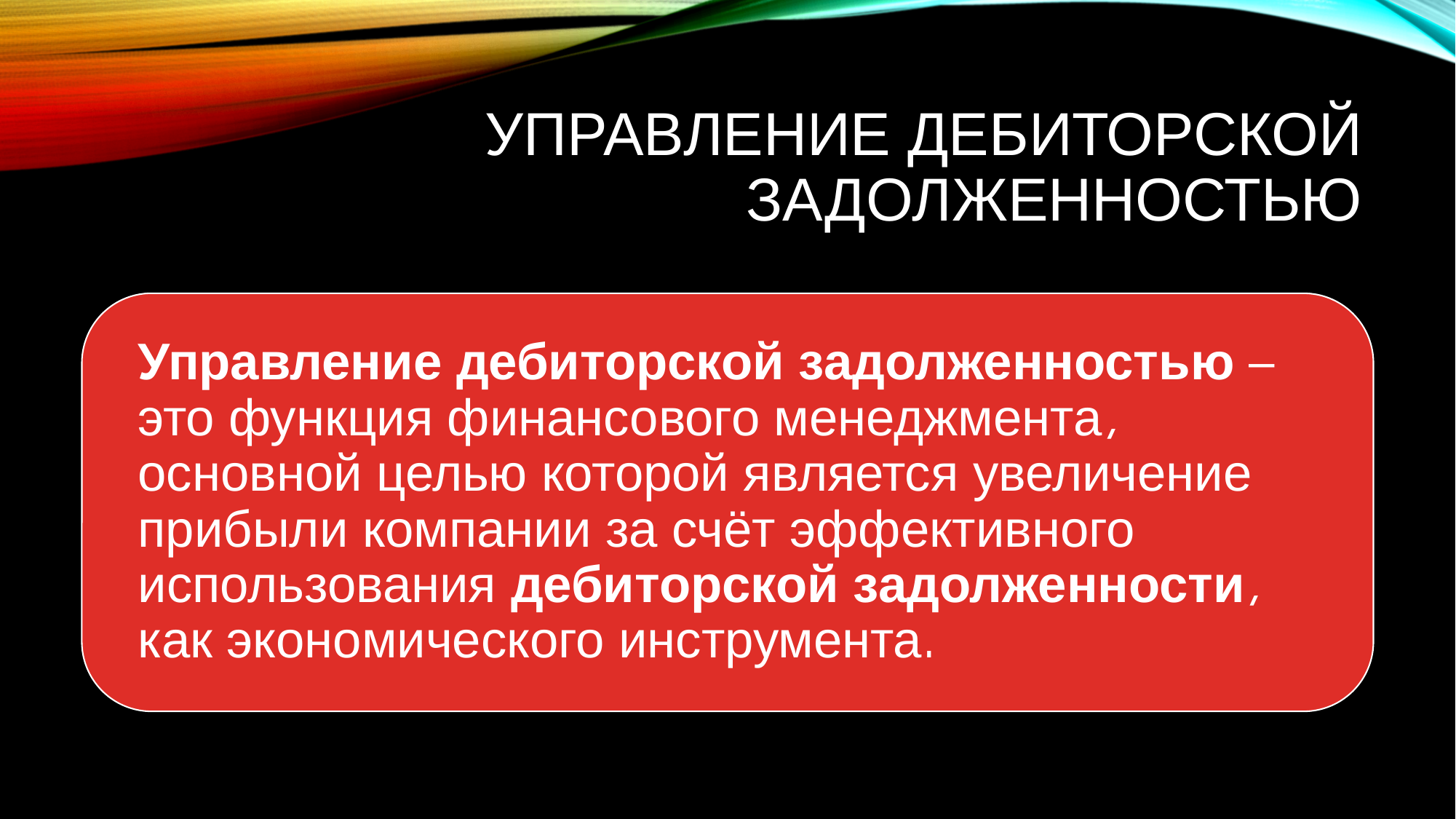

# Управление дебиторской задолженностью
Управление дебиторской задолженностью – это функция финансового менеджмента, основной целью которой является увеличение прибыли компании за счёт эффективного использования дебиторской задолженности, как экономического инструмента.